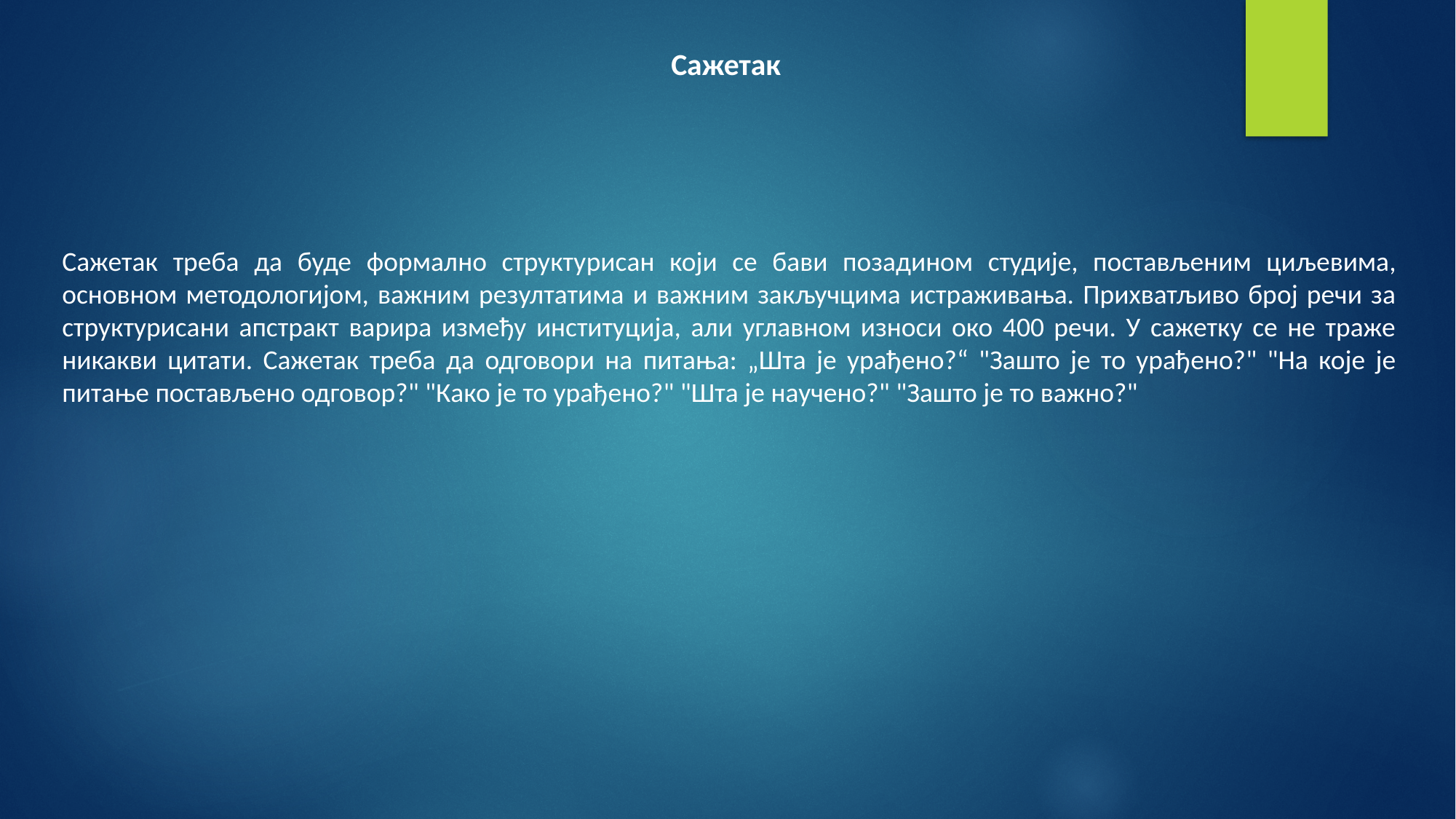

Сажетак
Сажетак треба да буде формално структурисан који се бави позадином студије, постављеним циљевима, основном методологијом, важним резултатима и важним закључцима истраживања. Прихватљиво број речи за структурисани апстракт варира између институција, али углавном износи око 400 речи. У сажетку се не траже никакви цитати. Сажетак треба да одговори на питања: „Шта је урађено?“ "Зашто је то урађено?" "На које је питање постављено одговор?" "Како је то урађено?" "Шта је научено?" "Зашто је то важно?"